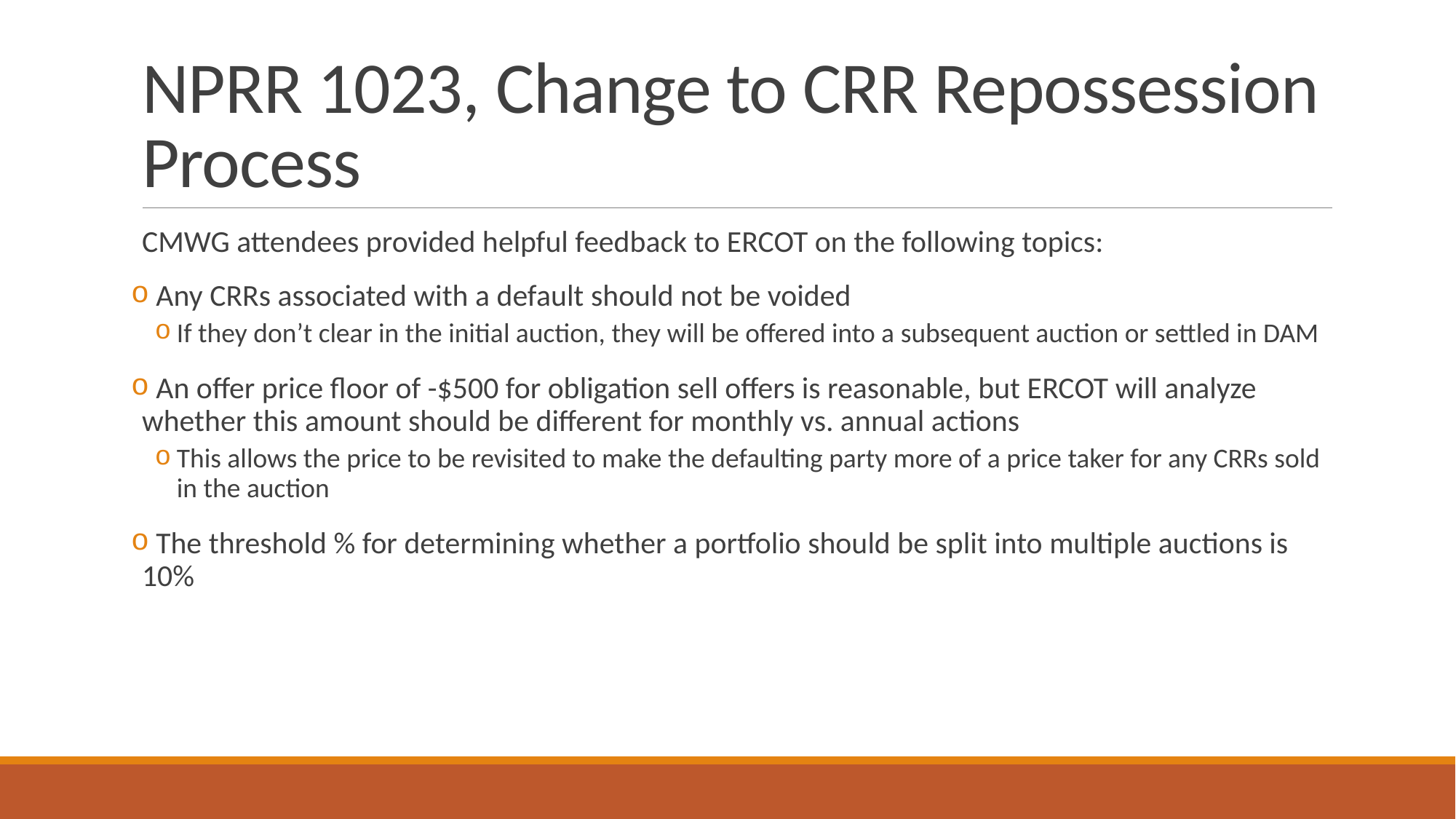

# NPRR 1023, Change to CRR Repossession Process
CMWG attendees provided helpful feedback to ERCOT on the following topics:
 Any CRRs associated with a default should not be voided
If they don’t clear in the initial auction, they will be offered into a subsequent auction or settled in DAM
 An offer price floor of -$500 for obligation sell offers is reasonable, but ERCOT will analyze whether this amount should be different for monthly vs. annual actions
This allows the price to be revisited to make the defaulting party more of a price taker for any CRRs sold in the auction
 The threshold % for determining whether a portfolio should be split into multiple auctions is 10%